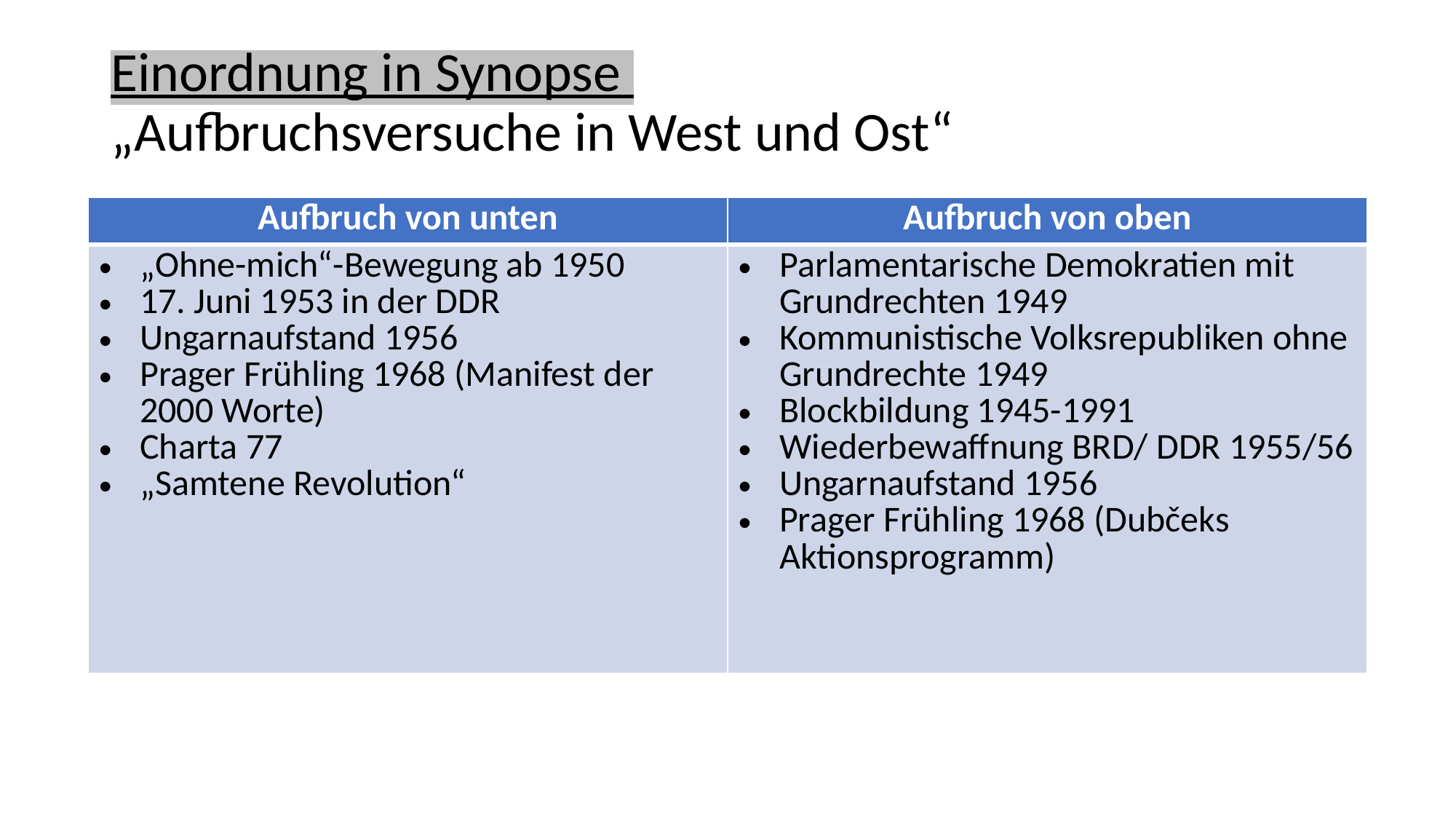

# Einordnung in Synopse „Aufbruchsversuche in West und Ost“
| Aufbruch von unten | Aufbruch von oben |
| --- | --- |
| „Ohne-mich“-Bewegung ab 1950 17. Juni 1953 in der DDR Ungarnaufstand 1956 Prager Frühling 1968 (Manifest der 2000 Worte) Charta 77 „Samtene Revolution“ | Parlamentarische Demokratien mit Grundrechten 1949 Kommunistische Volksrepubliken ohne Grundrechte 1949 Blockbildung 1945-1991 Wiederbewaffnung BRD/ DDR 1955/56 Ungarnaufstand 1956 Prager Frühling 1968 (Dubčeks Aktionsprogramm) |